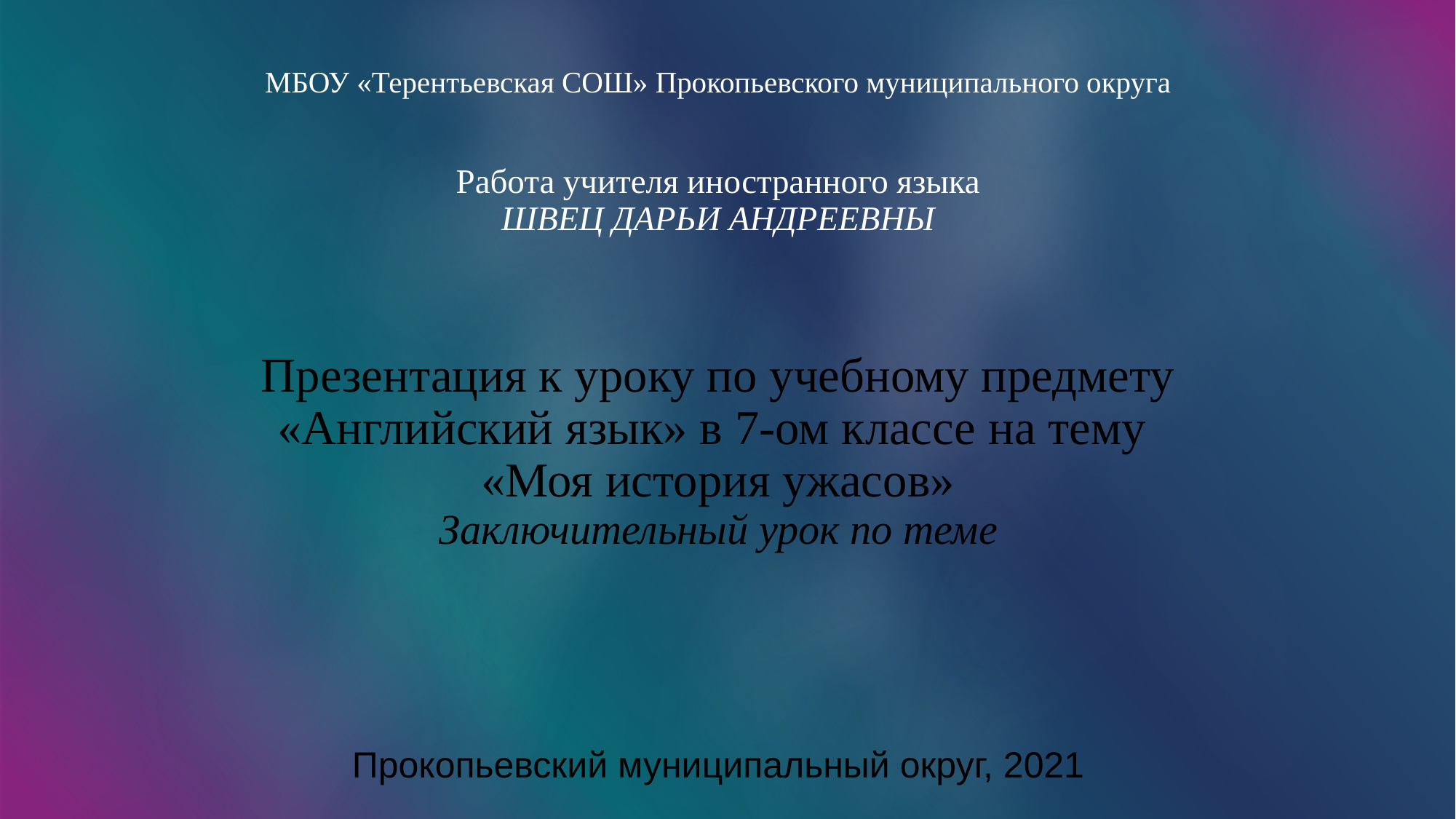

# МБОУ «Терентьевская СОШ» Прокопьевского муниципального округа Работа учителя иностранного языка ШВЕЦ ДАРЬИ АНДРЕЕВНЫ
Презентация к уроку по учебному предмету «Английский язык» в 7-ом классе на тему
«Моя история ужасов»
Заключительный урок по теме
Прокопьевский муниципальный округ, 2021